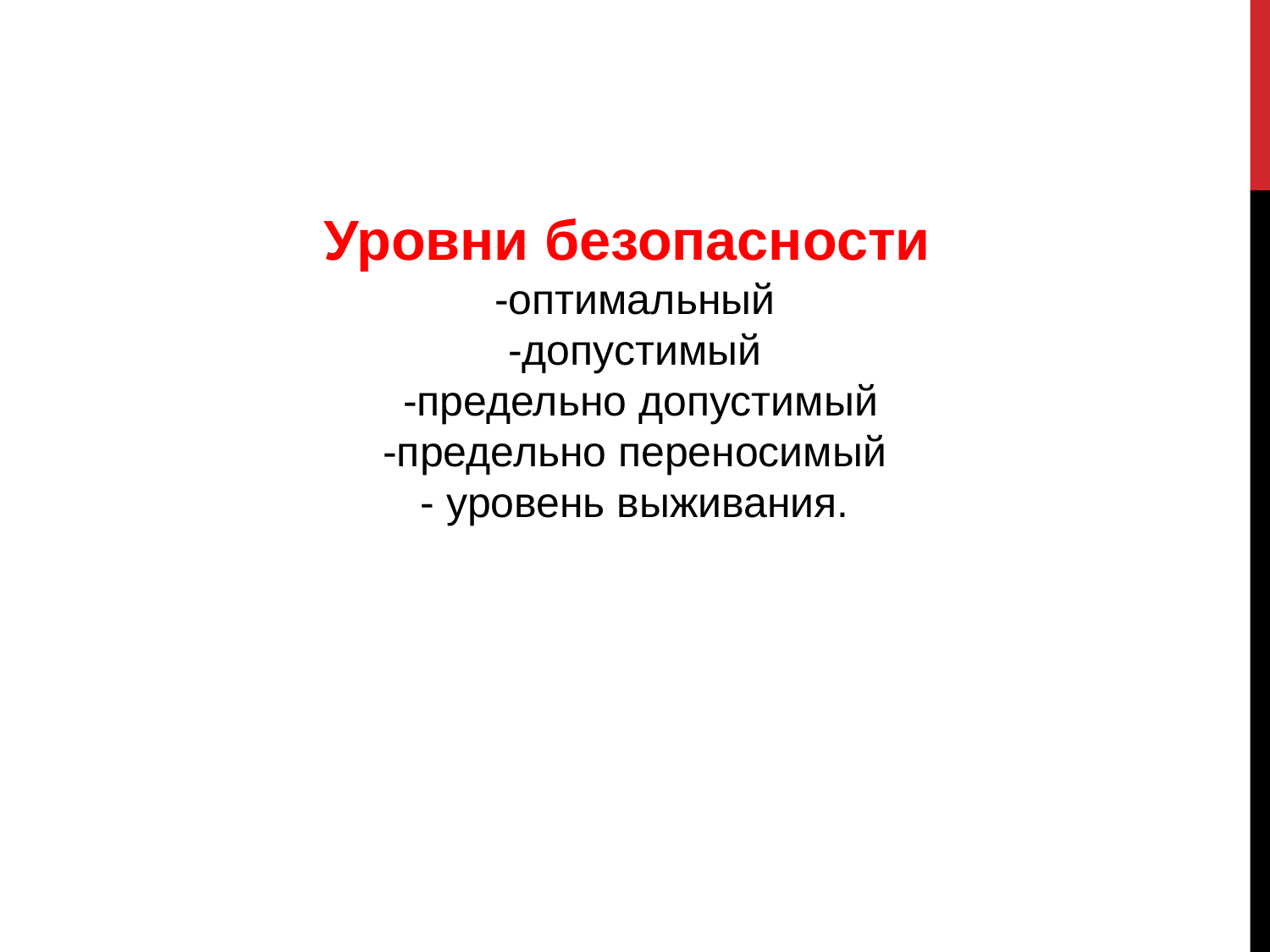

Уровни безопасности
-оптимальный
-допустимый
 -предельно допустимый
 -предельно переносимый
- уровень выживания.